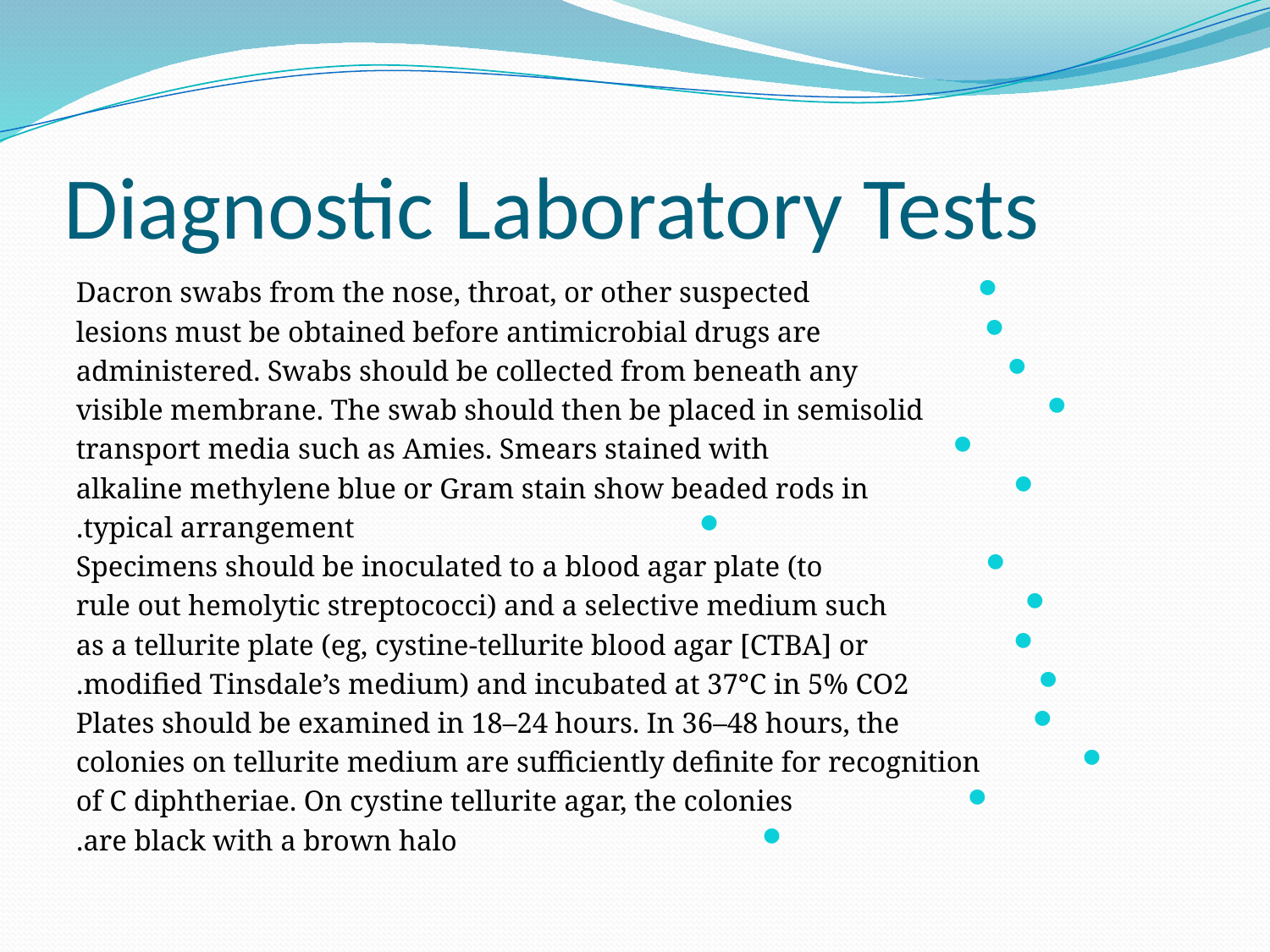

# Diagnostic Laboratory Tests
Dacron swabs from the nose, throat, or other suspected
lesions must be obtained before antimicrobial drugs are
administered. Swabs should be collected from beneath any
visible membrane. The swab should then be placed in semisolid
transport media such as Amies. Smears stained with
alkaline methylene blue or Gram stain show beaded rods in
typical arrangement.
Specimens should be inoculated to a blood agar plate (to
rule out hemolytic streptococci) and a selective medium such
as a tellurite plate (eg, cystine-tellurite blood agar [CTBA] or
modified Tinsdale’s medium) and incubated at 37°C in 5% CO2.
Plates should be examined in 18–24 hours. In 36–48 hours, the
colonies on tellurite medium are sufficiently definite for recognition
of C diphtheriae. On cystine tellurite agar, the colonies
are black with a brown halo.